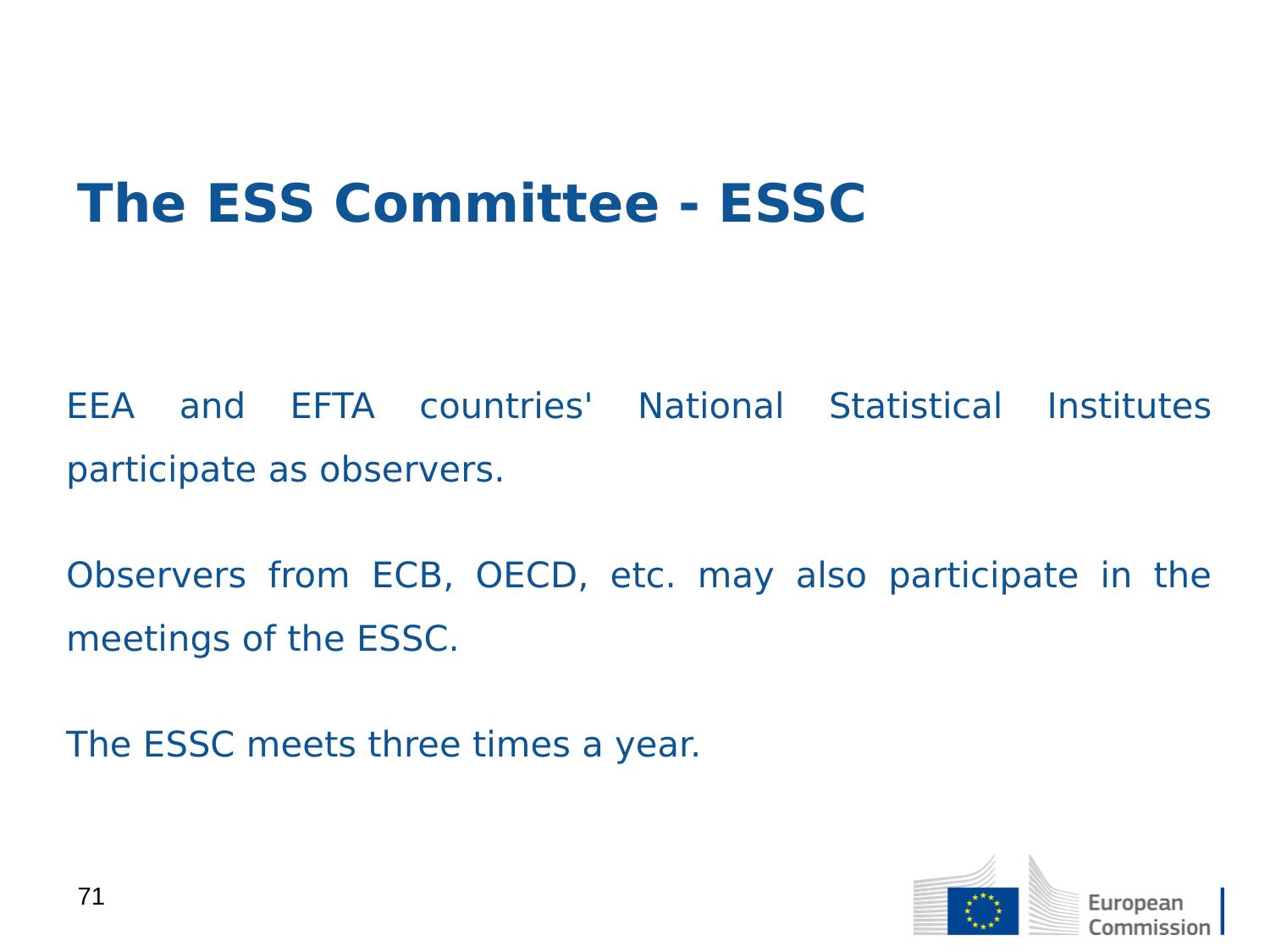

# The ESS Committee - ESSC
EEA and EFTA countries' National Statistical Institutes participate as observers.

Observers from ECB, OECD, etc. may also participate in the meetings of the ESSC.

The ESSC meets three times a year.

71